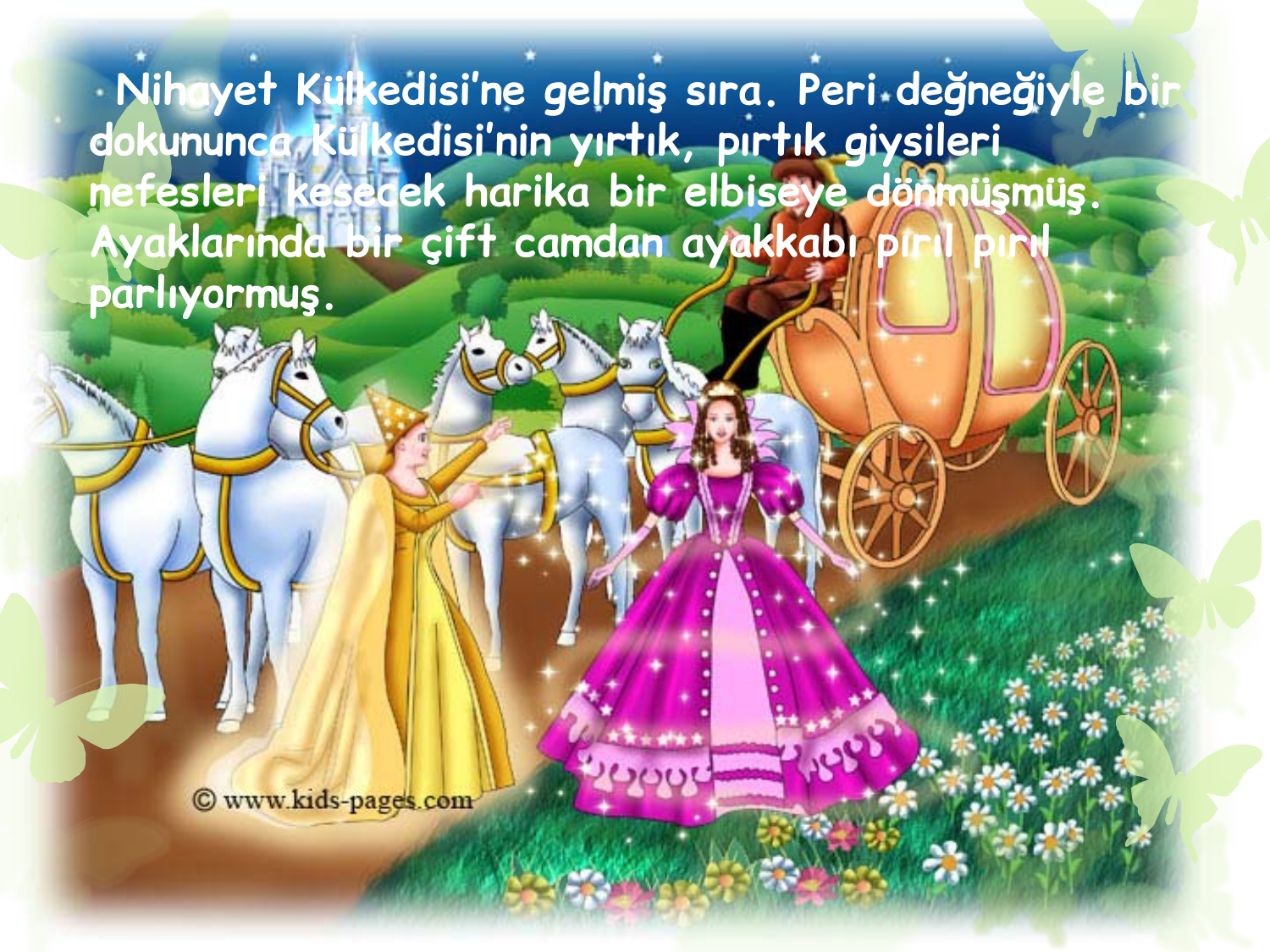

Nihayet Külkedisi’ne gelmiş sıra. Peri değneğiyle bir dokununca Külkedisi’nin yırtık, pırtık giysileri nefesleri kesecek harika bir elbiseye dönmüşmüş. Ayaklarında bir çift camdan ayakkabı pırıl pırıl parlıyormuş.